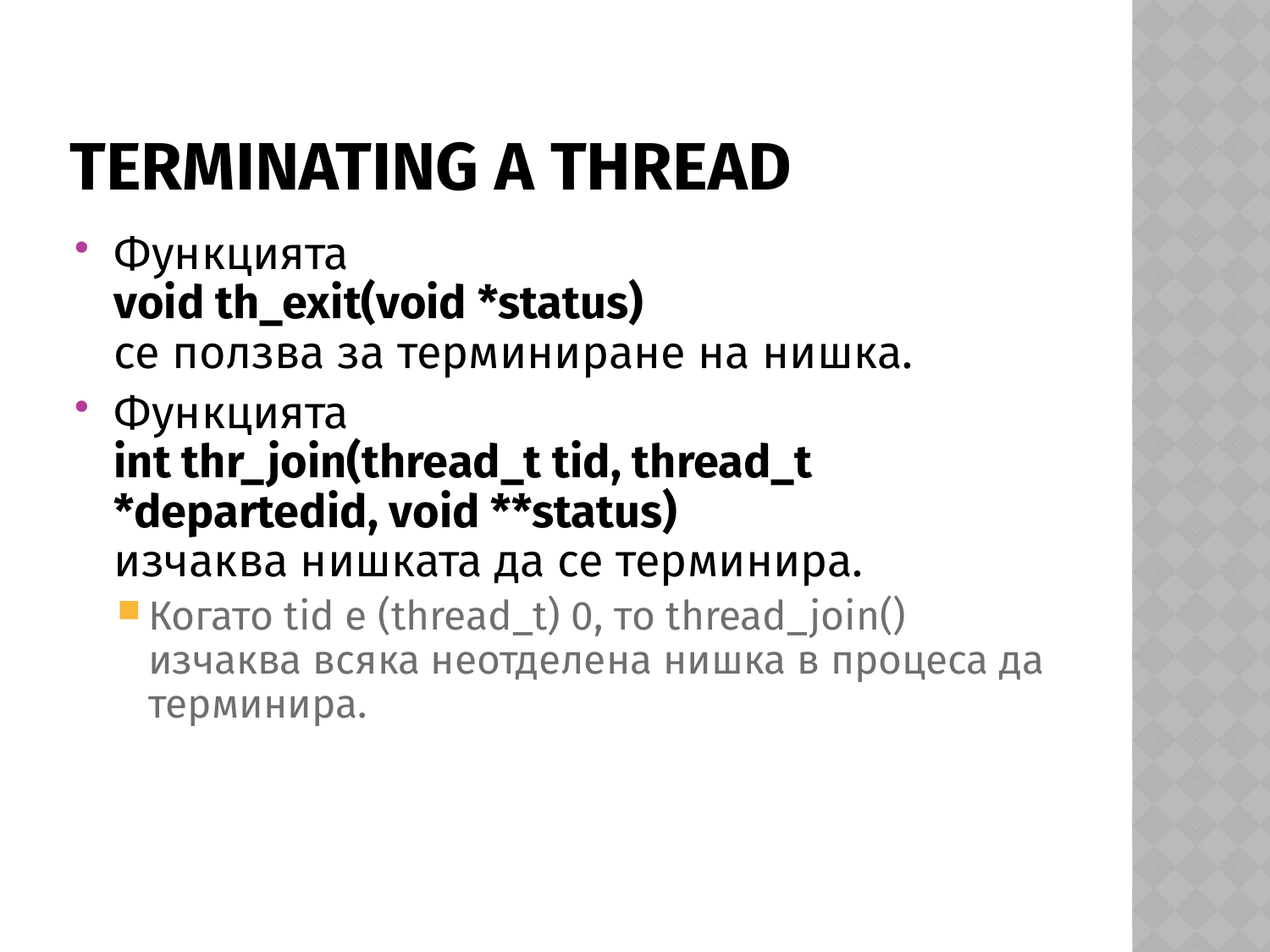

# Terminating a Thread
Функцията
void th_exit(void *status)
се ползва за терминиране на нишка.
Функцията
int thr_join(thread_t tid, thread_t *departedid, void **status)
изчаква нишката да се терминира.
Когато tid е (thread_t) 0, то thread_join() изчаква всяка неотделена нишка в процеса да терминира.